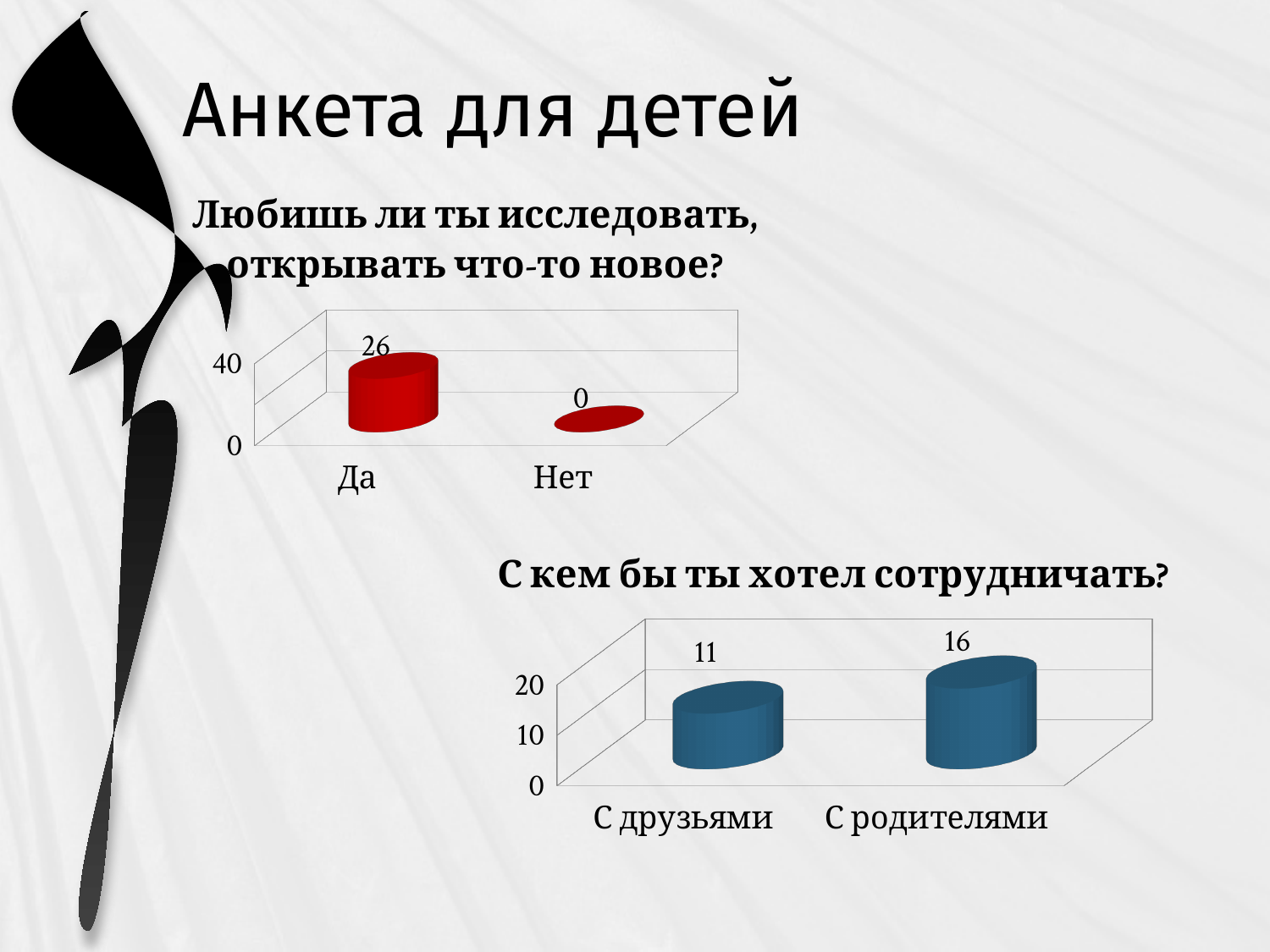

# Анкета для детей

[unsupported chart]

[unsupported chart]